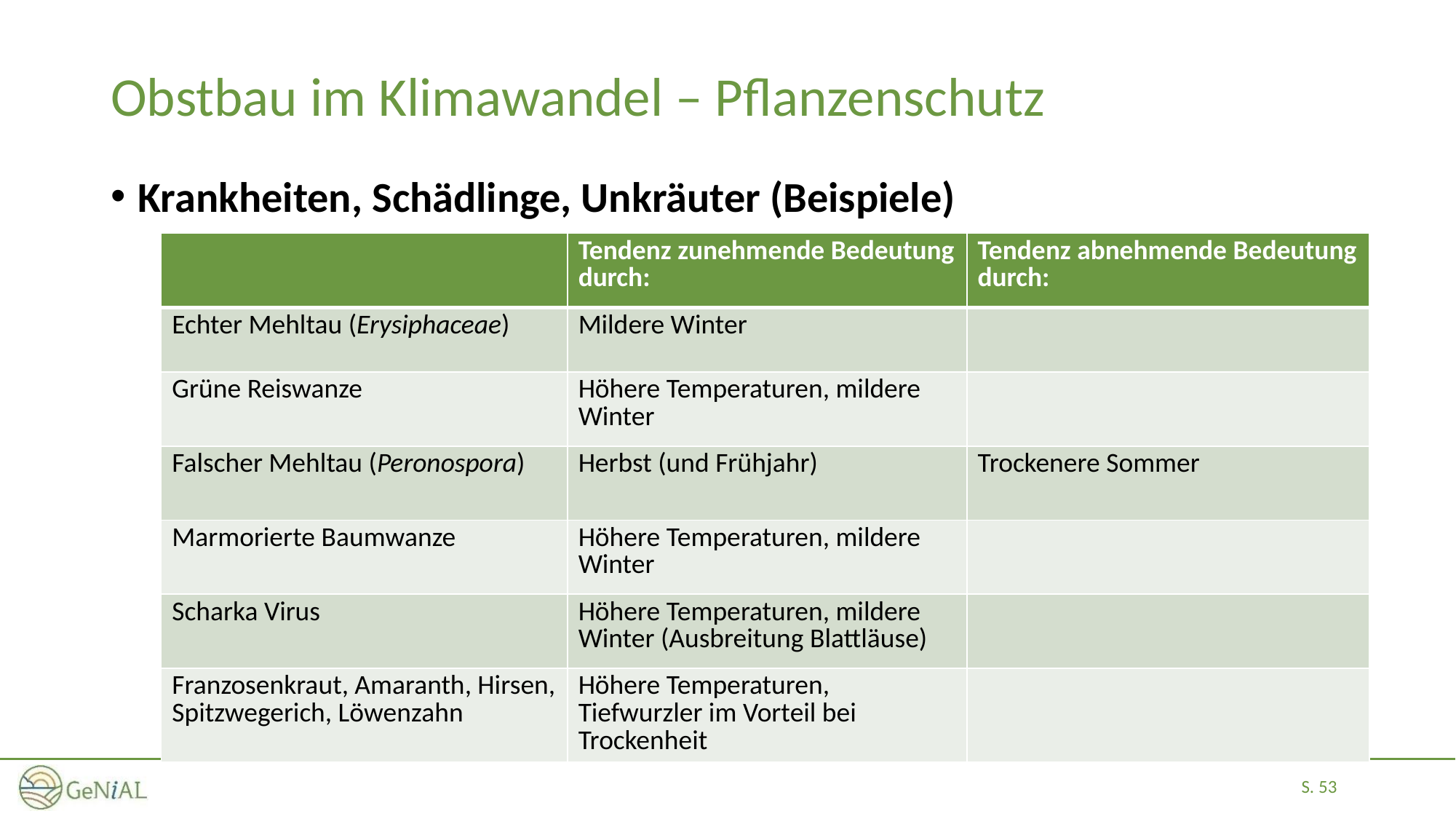

# Obstbau im Klimawandel – Pflanzenschutz
Krankheiten, Schädlinge, Unkräuter (Beispiele)
|  | Tendenz zunehmende Bedeutung durch: | Tendenz abnehmende Bedeutung durch: |
| --- | --- | --- |
| Echter Mehltau (Erysiphaceae) | Mildere Winter |  |
| Grüne Reiswanze | Höhere Temperaturen, mildere Winter |  |
| Falscher Mehltau (Peronospora) | Herbst (und Frühjahr) | Trockenere Sommer |
| Marmorierte Baumwanze | Höhere Temperaturen, mildere Winter |  |
| Scharka Virus | Höhere Temperaturen, mildere Winter (Ausbreitung Blattläuse) |  |
| Franzosenkraut, Amaranth, Hirsen, Spitzwegerich, Löwenzahn | Höhere Temperaturen, Tiefwurzler im Vorteil bei Trockenheit |  |